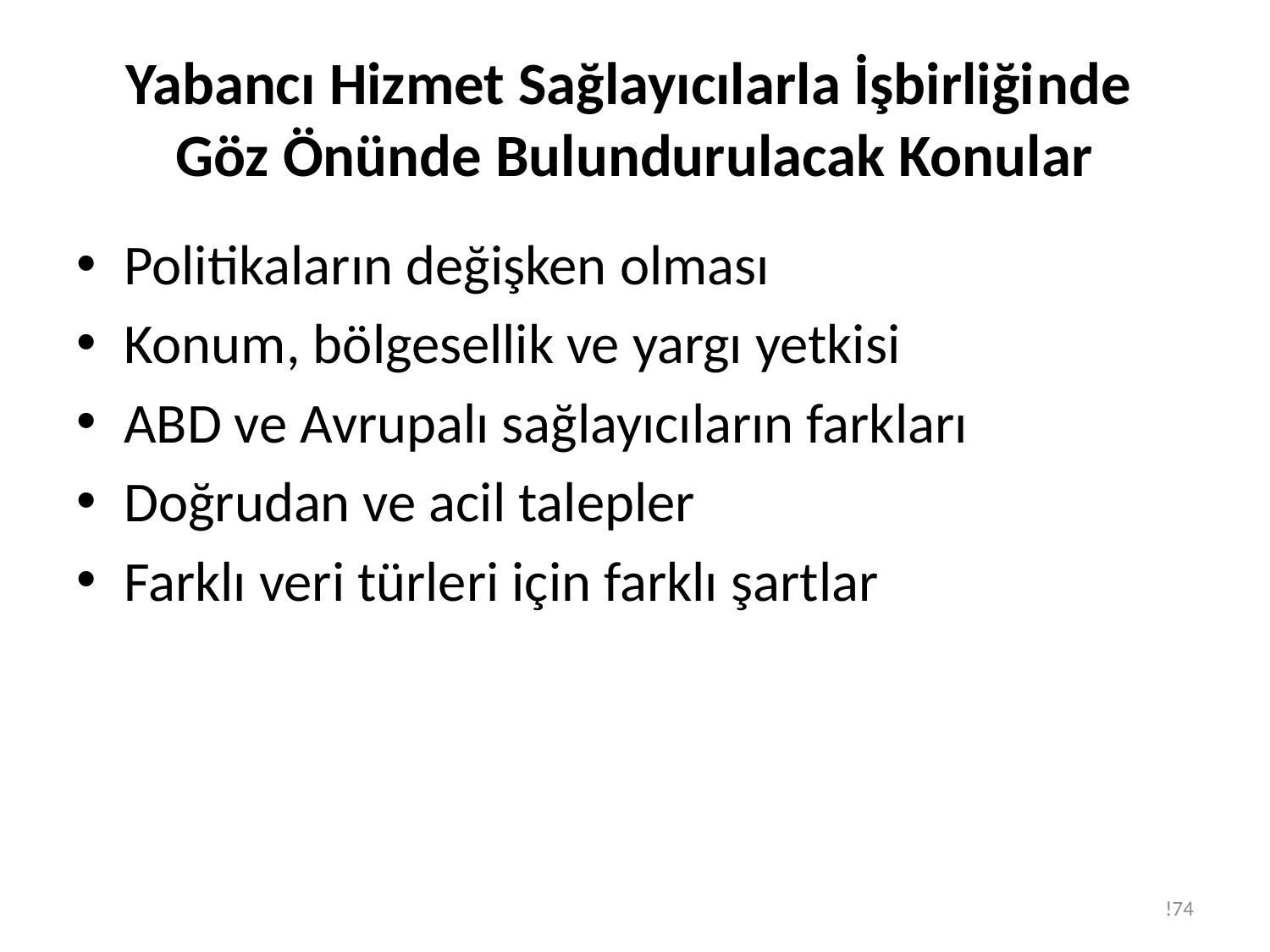

# Yabancı Hizmet Sağlayıcılarla İşbirliğinde Göz Önünde Bulundurulacak Konular
Politikaların değişken olması
Konum, bölgesellik ve yargı yetkisi
ABD ve Avrupalı sağlayıcıların farkları
Doğrudan ve acil talepler
Farklı veri türleri için farklı şartlar
!74